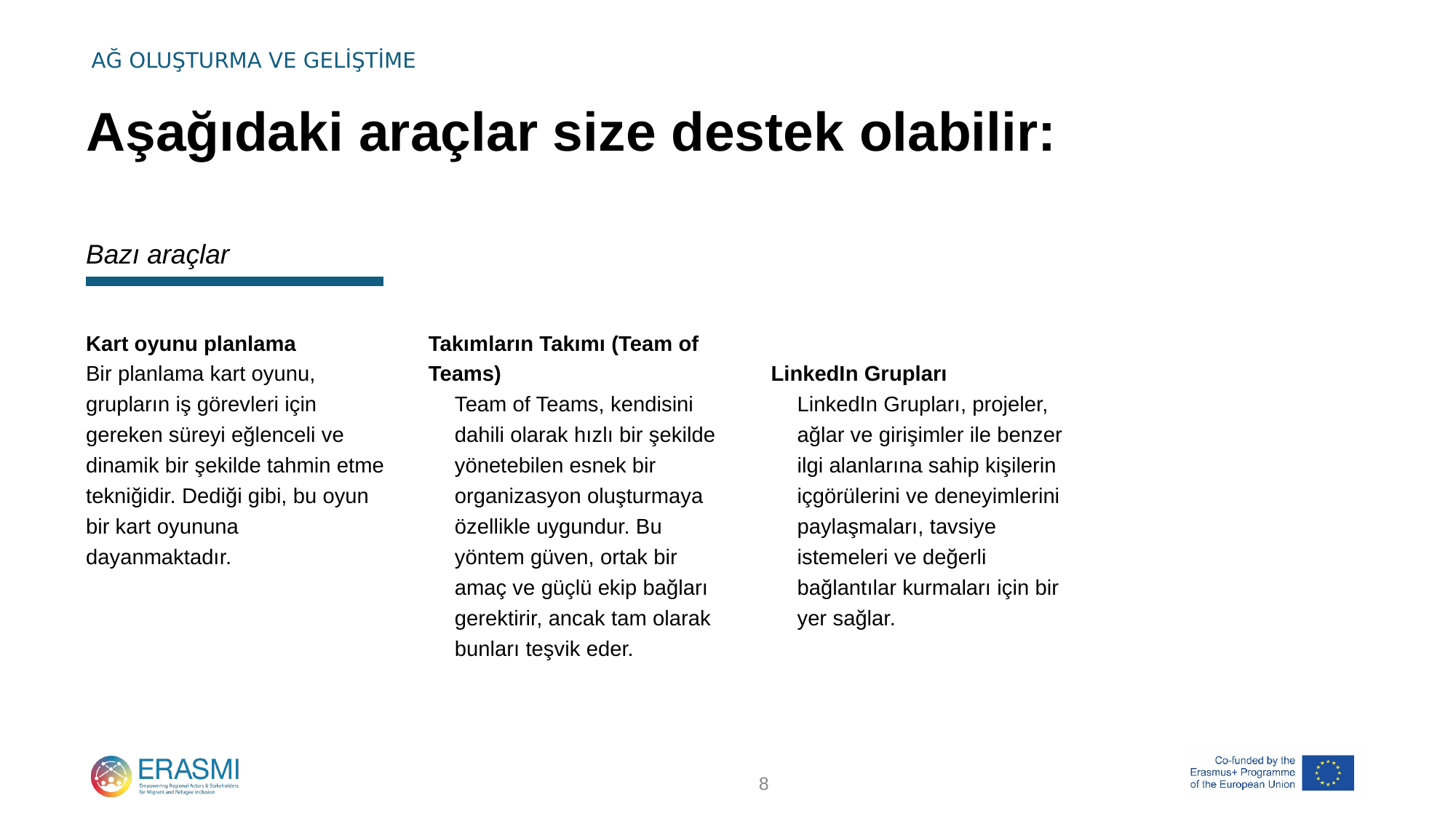

# Aşağıdaki araçlar size destek olabilir:
Bazı araçlar
Kart oyunu planlama
Bir planlama kart oyunu, grupların iş görevleri için gereken süreyi eğlenceli ve dinamik bir şekilde tahmin etme tekniğidir. Dediği gibi, bu oyun bir kart oyununa dayanmaktadır.

Takımların Takımı (Team of Teams)
Team of Teams, kendisini dahili olarak hızlı bir şekilde yönetebilen esnek bir organizasyon oluşturmaya özellikle uygundur. Bu yöntem güven, ortak bir amaç ve güçlü ekip bağları gerektirir, ancak tam olarak bunları teşvik eder.

LinkedIn Grupları
LinkedIn Grupları, projeler, ağlar ve girişimler ile benzer ilgi alanlarına sahip kişilerin içgörülerini ve deneyimlerini paylaşmaları, tavsiye istemeleri ve değerli bağlantılar kurmaları için bir yer sağlar.